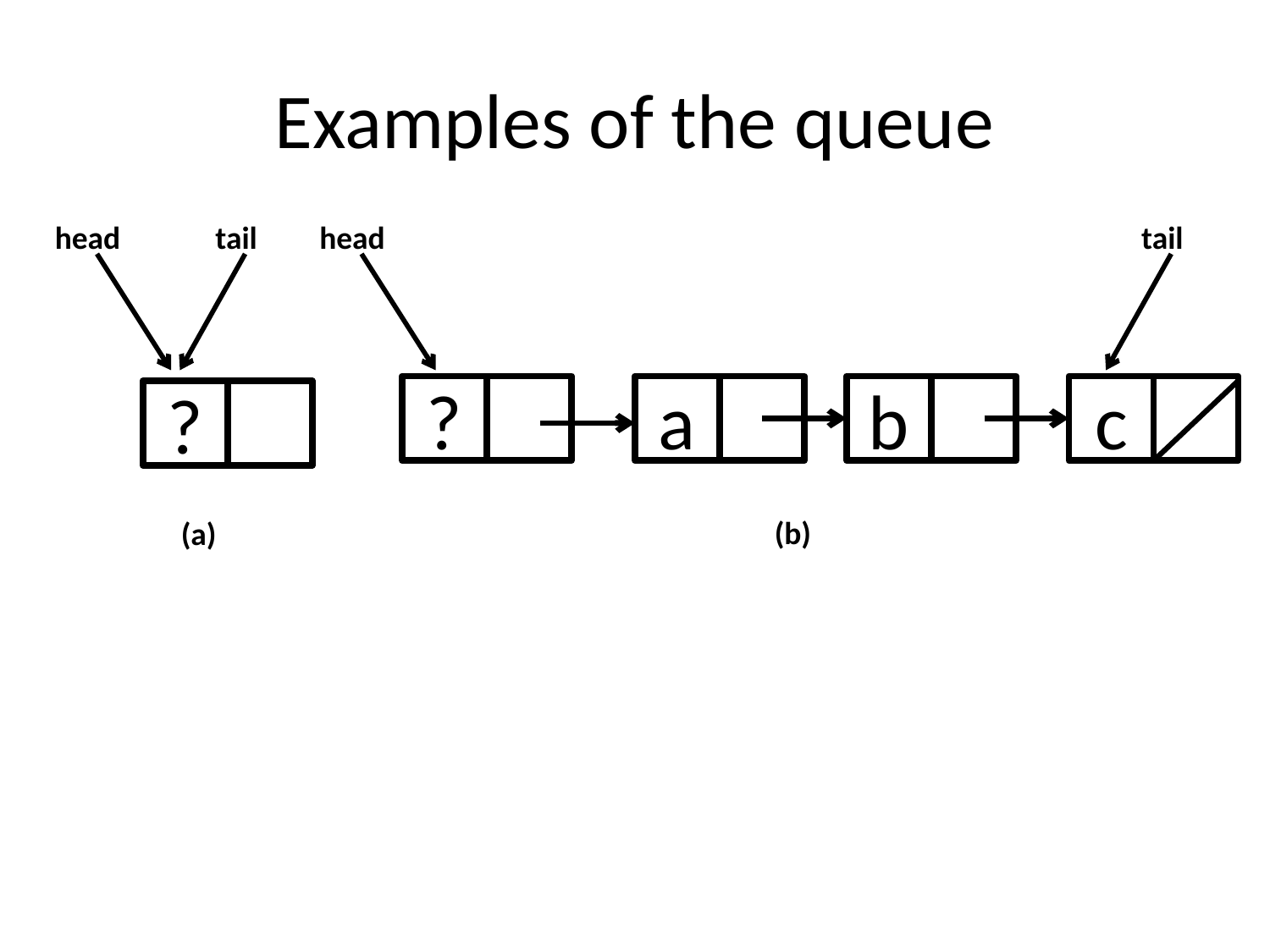

# Examples of the queue
head
tail
head
tail
?

a

b

c

?

(b)
(a)